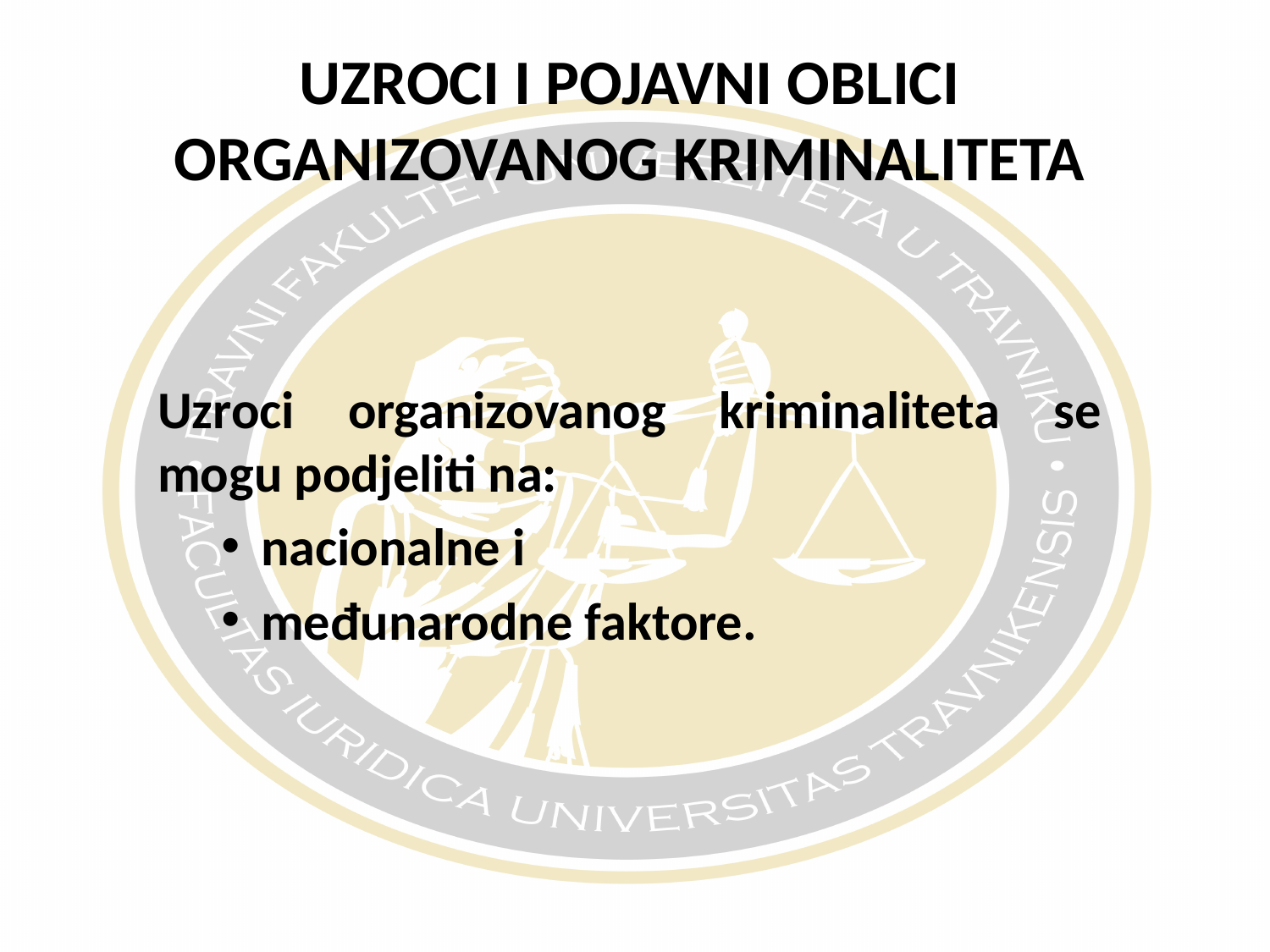

# UZROCI I POJAVNI OBLICI ORGANIZOVANOG KRIMINALITETA

Uzroci organizovanog kriminaliteta se mogu podjeliti na:
nacionalne i
međunarodne faktore.